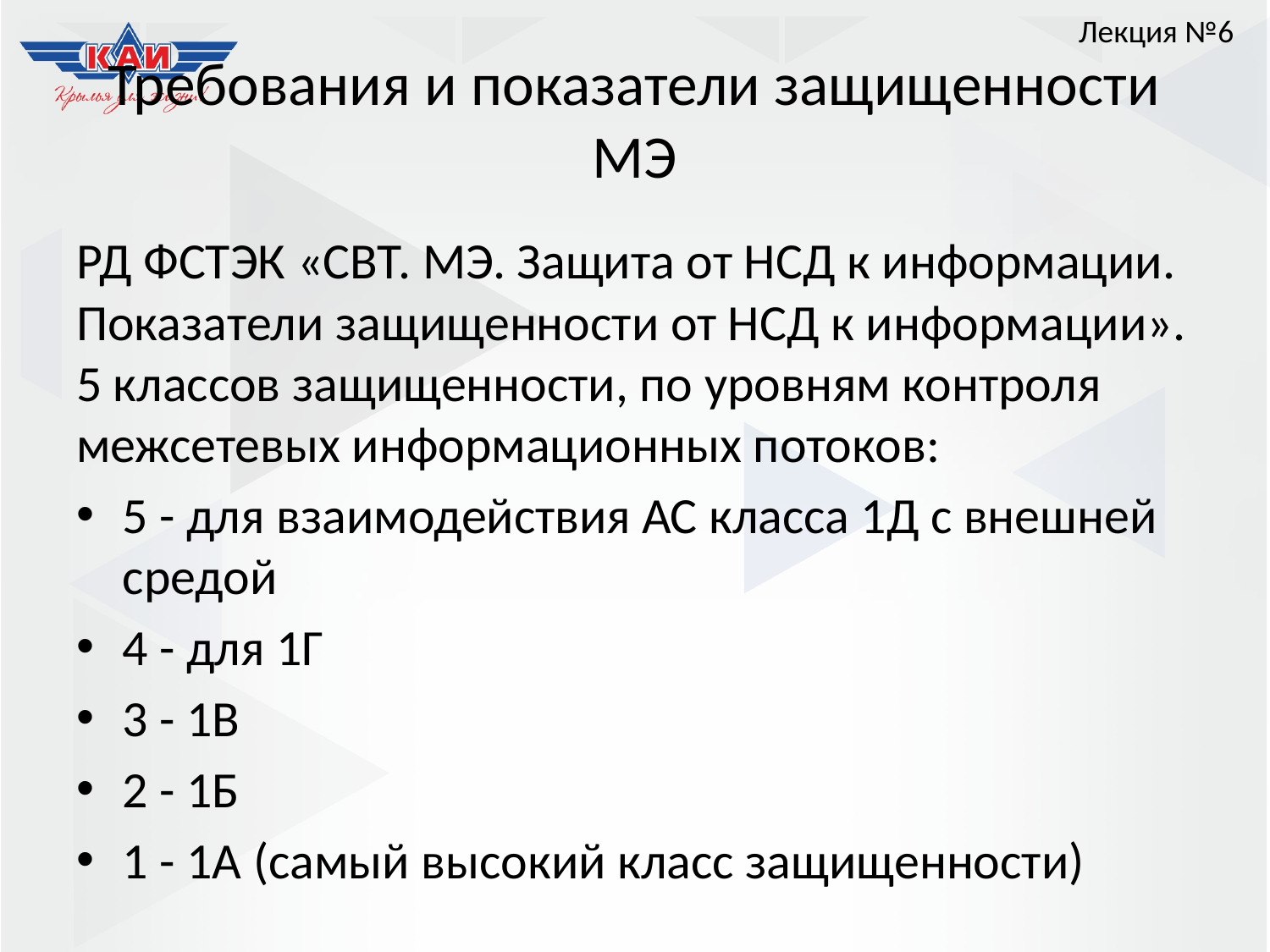

Лекция №6
# Требования и показатели защищенности МЭ
РД ФСТЭК «СВТ. МЭ. Защита от НСД к информации. Показатели защищенности от НСД к информации». 5 классов защищенности, по уровням контроля межсетевых информационных потоков:
5 - для взаимодействия АС класса 1Д с внешней средой
4 - для 1Г
3 - 1В
2 - 1Б
1 - 1А (самый высокий класс защищенности)